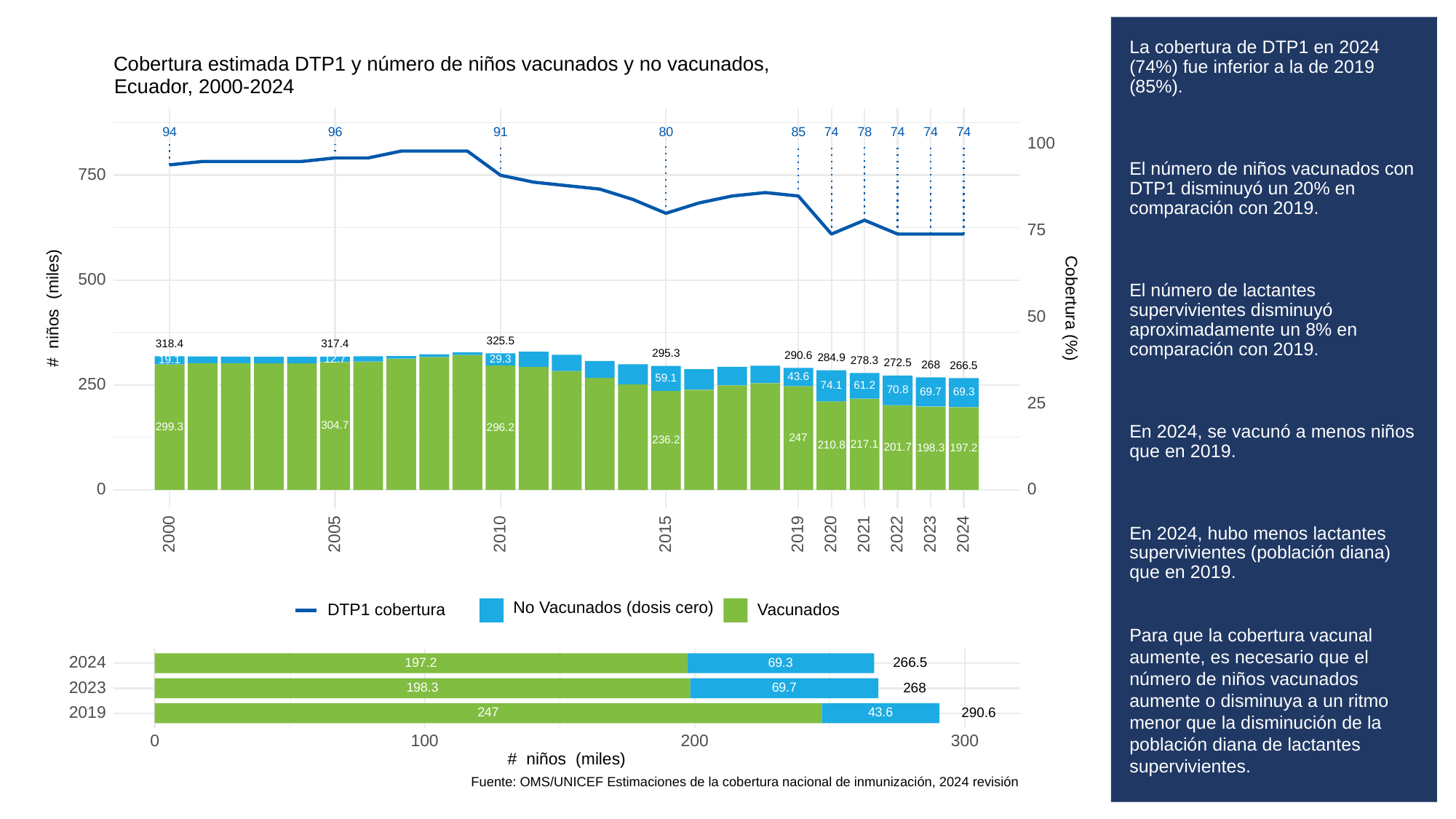

# La cobertura de DTP1 en 2024 (74%) fue inferior a la de 2019 (85%).

El número de niños vacunados con DTP1 disminuyó un 20% en comparación con 2019.

El número de lactantes supervivientes disminuyó aproximadamente un 8% en comparación con 2019.

En 2024, se vacunó a menos niños que en 2019.

En 2024, hubo menos lactantes supervivientes (población diana) que en 2019.

Para que la cobertura vacunal aumente, es necesario que el número de niños vacunados aumente o disminuya a un ritmo menor que la disminución de la población diana de lactantes supervivientes.

Cobertura estimada DTP1 y número de niños vacunados y no vacunados,
Ecuador, 2000-2024

94
96
91
80
85
78
74
74
74
74
100

750

75

500

#  niños  (miles)
Cobertura (%)
50

325.5
318.4
317.4
295.3

290.6

284.9

29.3
12.7
19.1

278.3

272.5

268

266.5

43.6

59.1

250
61.2
74.1

70.8

69.7
69.3

25

304.7
299.3
296.2
247
236.2

217.1
210.8
201.7
198.3
197.2
0
0

2023
2000
2005
2010
2015
2019
2020
2021
2022
2024

No Vacunados (dosis cero)
DTP1 cobertura
Vacunados

2024
266.5
69.3
197.2

2023
268
198.3
69.7

2019
290.6
43.6
247

300
0
100
200
#  niños  (miles)
Fuente: OMS/UNICEF Estimaciones de la cobertura nacional de inmunización, 2024 revisión